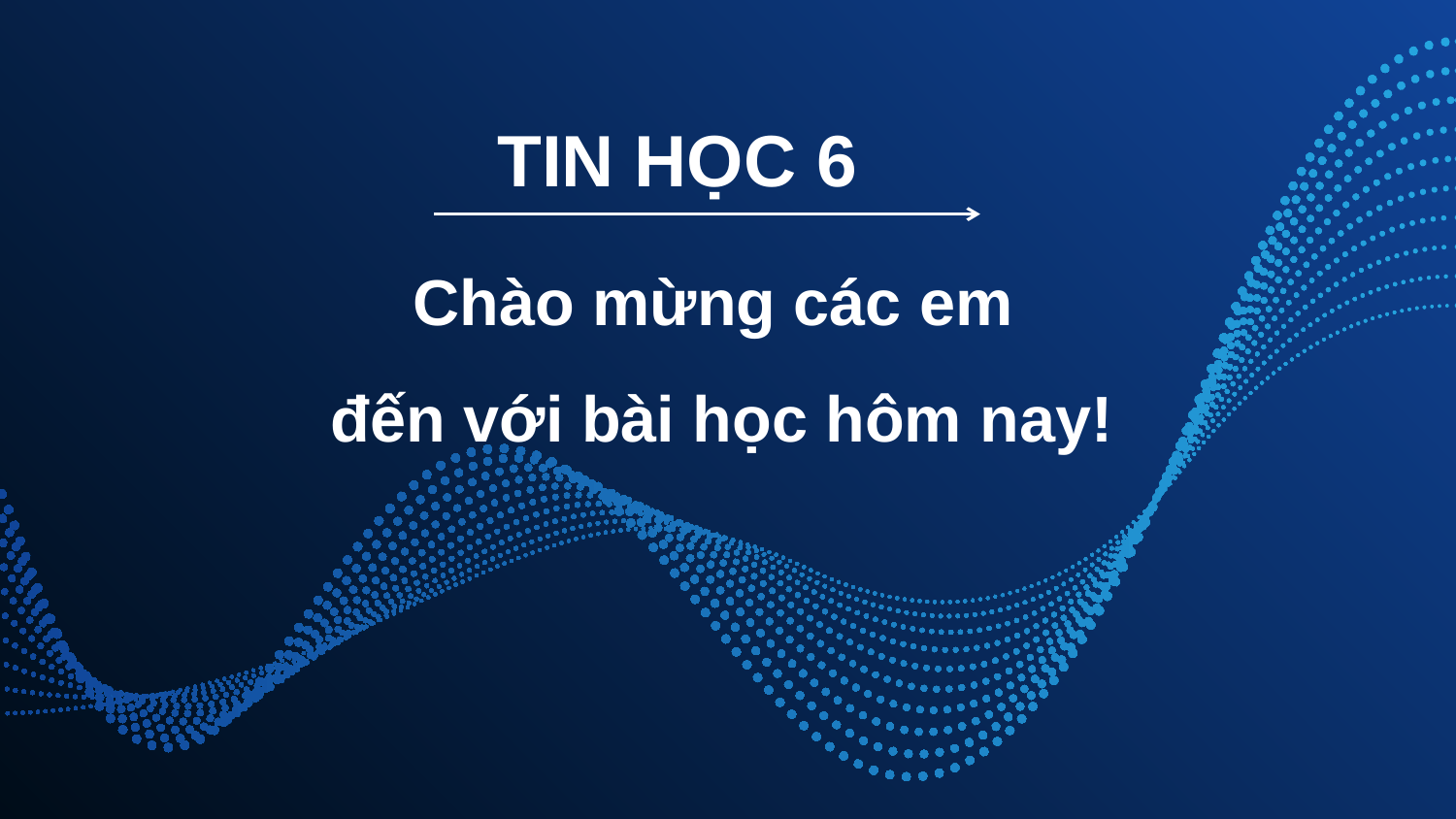

# TIN HỌC 6
Chào mừng các em
đến với bài học hôm nay!